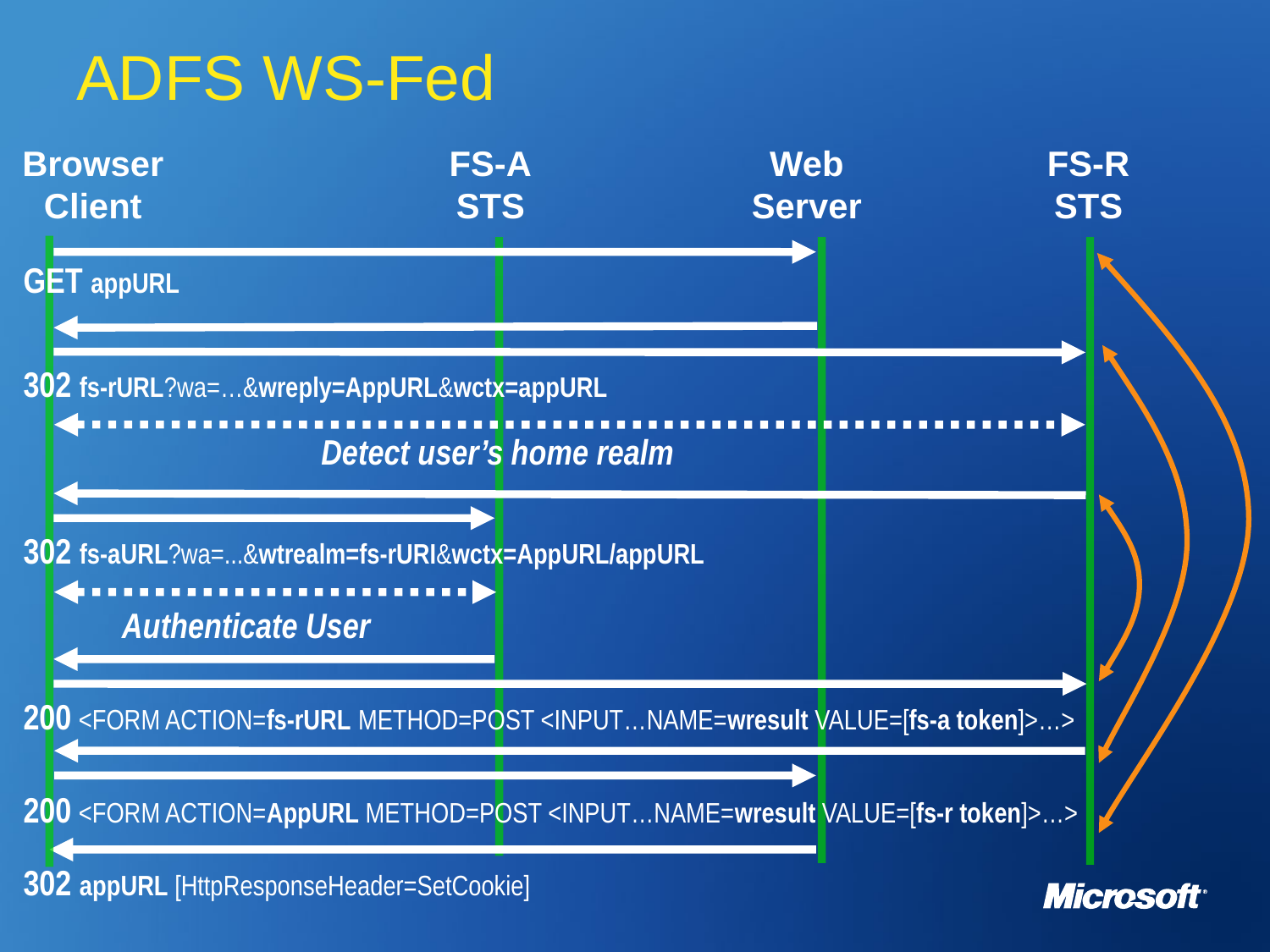

ADFS WS-Fed
Browser
Client
FS-A
STS
Web
Server
FS-R
STS

GET appURL

302 appURL [HttpResponseHeader=SetCookie]

302 fs-rURL?wa=…&wreply=AppURL&wctx=appURL

200 <FORM ACTION=AppURL METHOD=POST <INPUT…NAME=wresult VALUE=[fs-r token]>…>
Detect user’s home realm

302 fs-aURL?wa=...&wtrealm=fs-rURI&wctx=AppURL/appURL

200 <FORM ACTION=fs-rURL METHOD=POST <INPUT…NAME=wresult VALUE=[fs-a token]>…>

Authenticate User